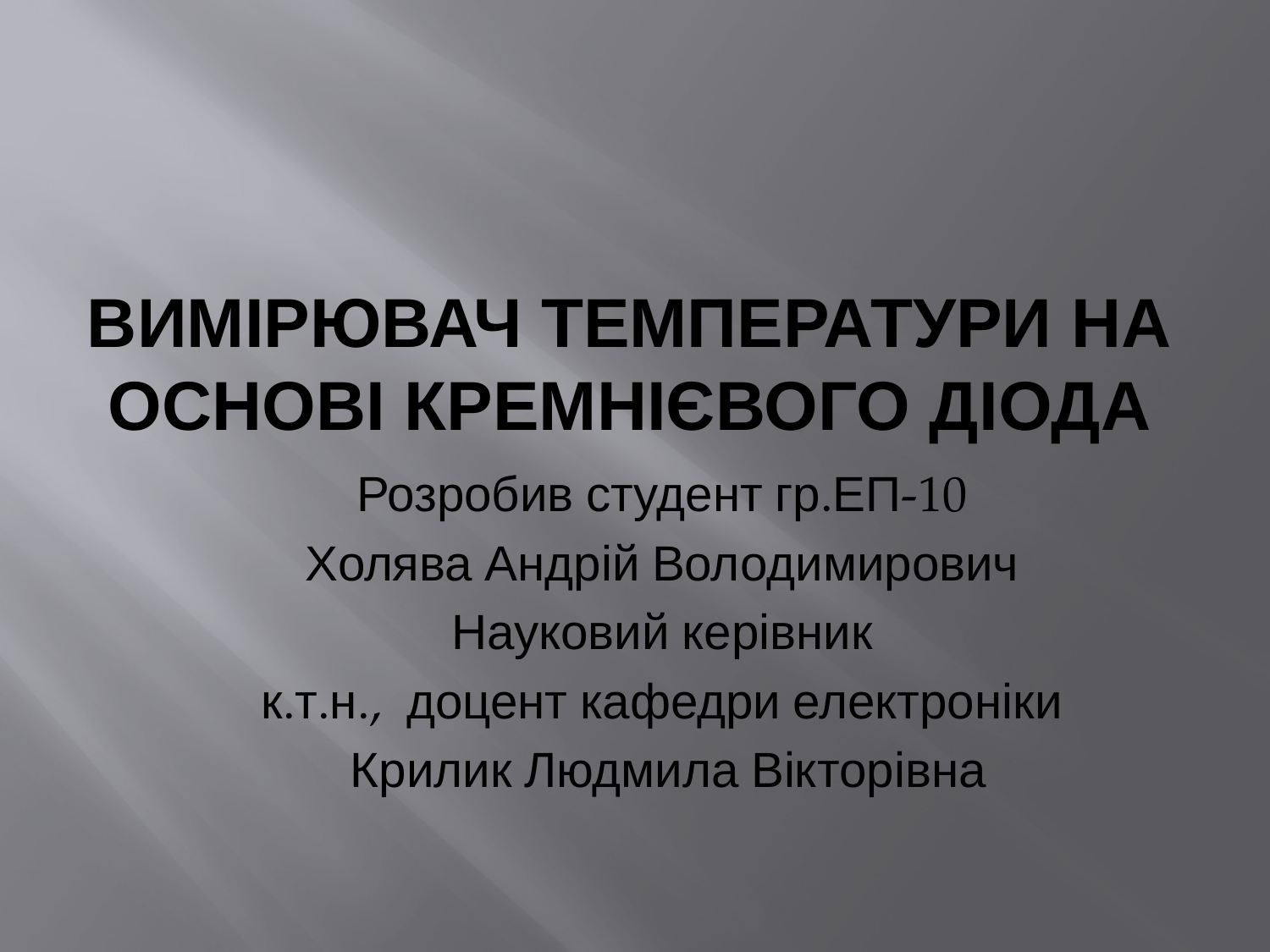

# Вимірювач температури на основі кремнієвого діода
Розробив студент гр.ЕП-10
Холява Андрій Володимирович
Науковий керівник
к.т.н.,  доцент кафедри електроніки
 Крилик Людмила Вікторівна